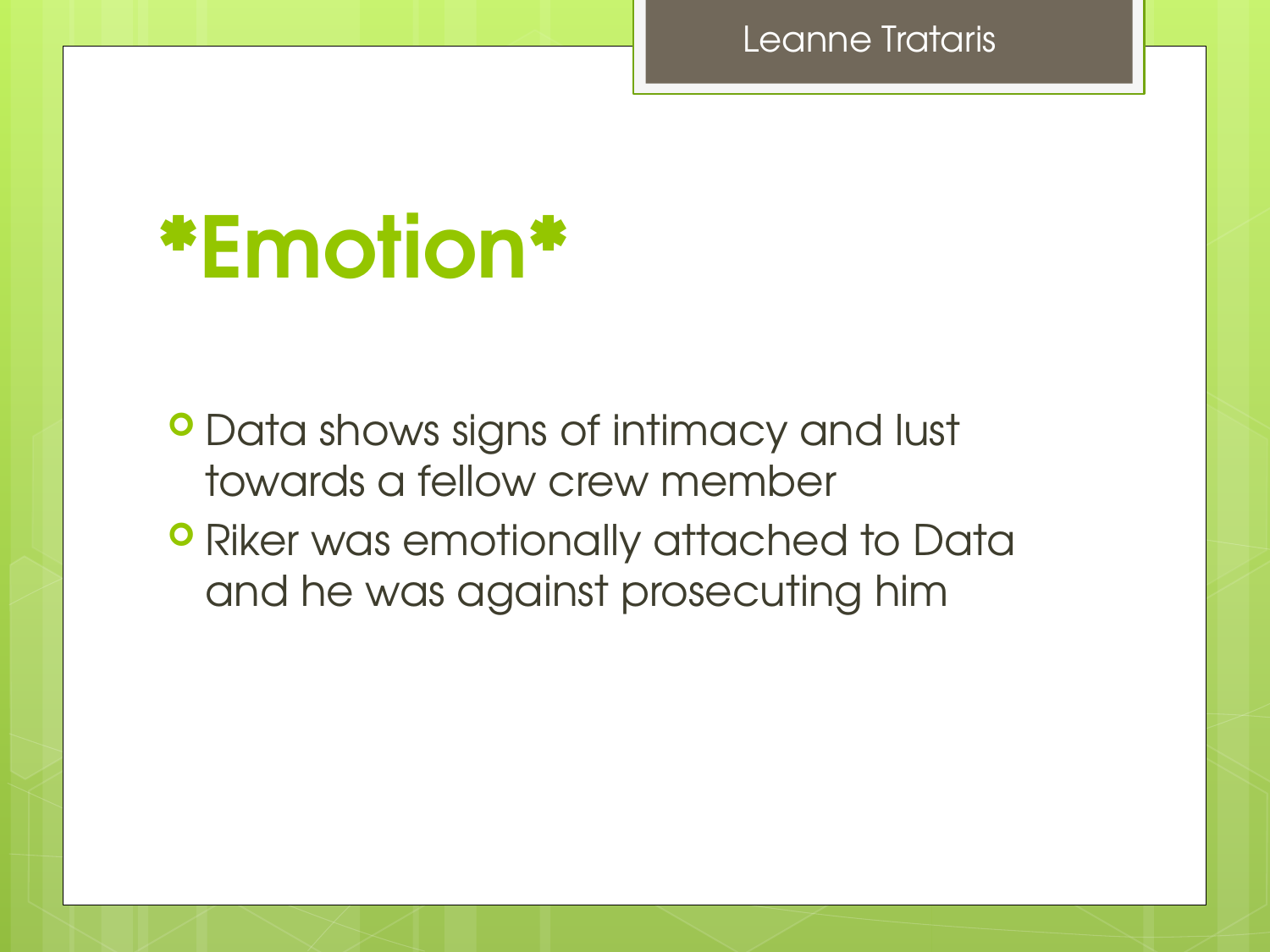

Leanne Trataris
# *Emotion*
Data shows signs of intimacy and lust towards a fellow crew member
Riker was emotionally attached to Data and he was against prosecuting him